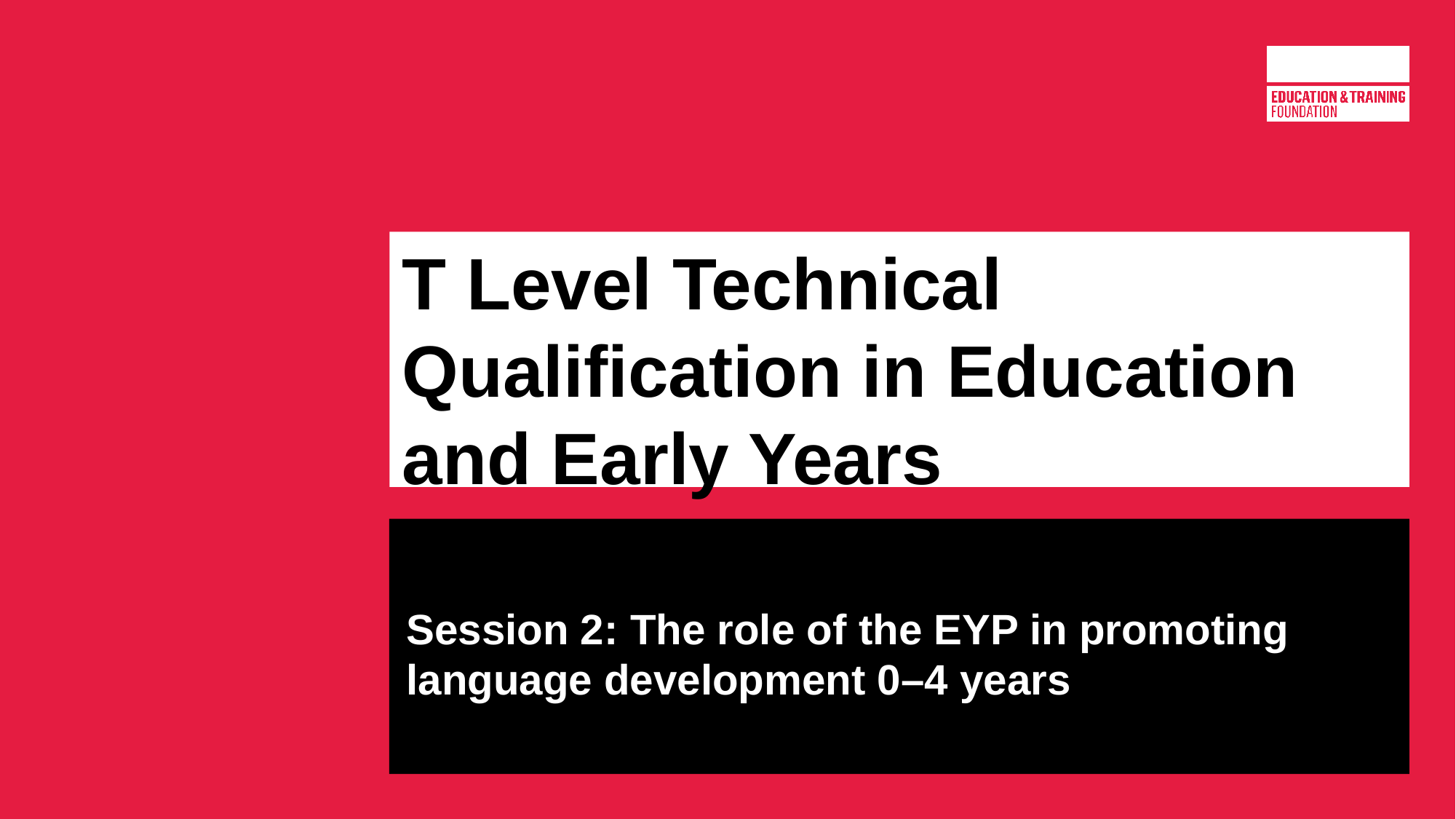

# T Level Technical Qualification in Education and Early Years
Session 2: The role of the EYP in promoting language development 0–4 years